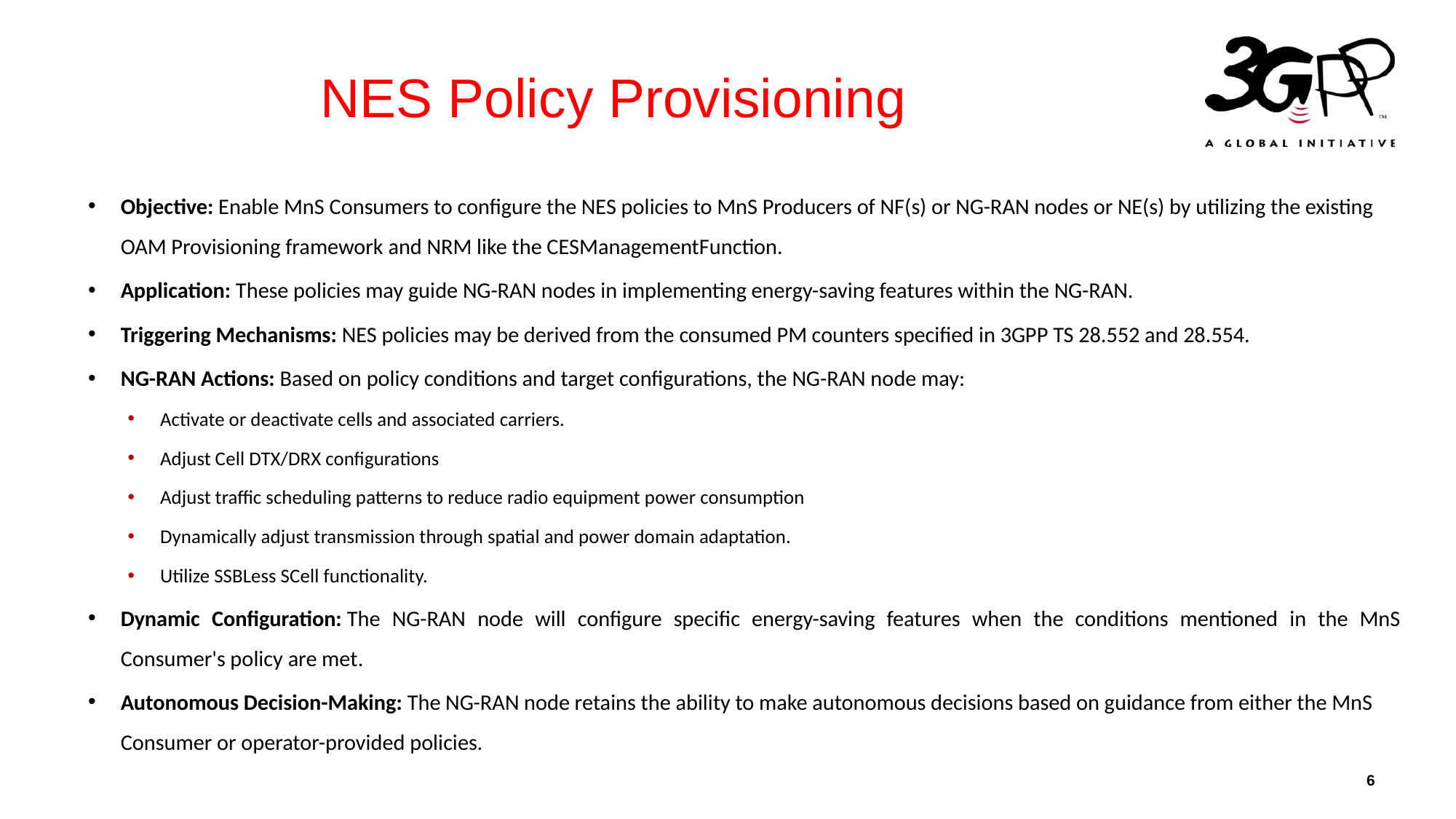

# NES Policy Provisioning
Objective: Enable MnS Consumers to configure the NES policies to MnS Producers of NF(s) or NG-RAN nodes or NE(s) by utilizing the existing OAM Provisioning framework and NRM like the CESManagementFunction.
Application: These policies may guide NG-RAN nodes in implementing energy-saving features within the NG-RAN.
Triggering Mechanisms: NES policies may be derived from the consumed PM counters specified in 3GPP TS 28.552 and 28.554.
NG-RAN Actions: Based on policy conditions and target configurations, the NG-RAN node may:
Activate or deactivate cells and associated carriers.
Adjust Cell DTX/DRX configurations
Adjust traffic scheduling patterns to reduce radio equipment power consumption
Dynamically adjust transmission through spatial and power domain adaptation.
Utilize SSBLess SCell functionality.
Dynamic Configuration: The NG-RAN node will configure specific energy-saving features when the conditions mentioned in the MnS Consumer's policy are met.
Autonomous Decision-Making: The NG-RAN node retains the ability to make autonomous decisions based on guidance from either the MnS Consumer or operator-provided policies.